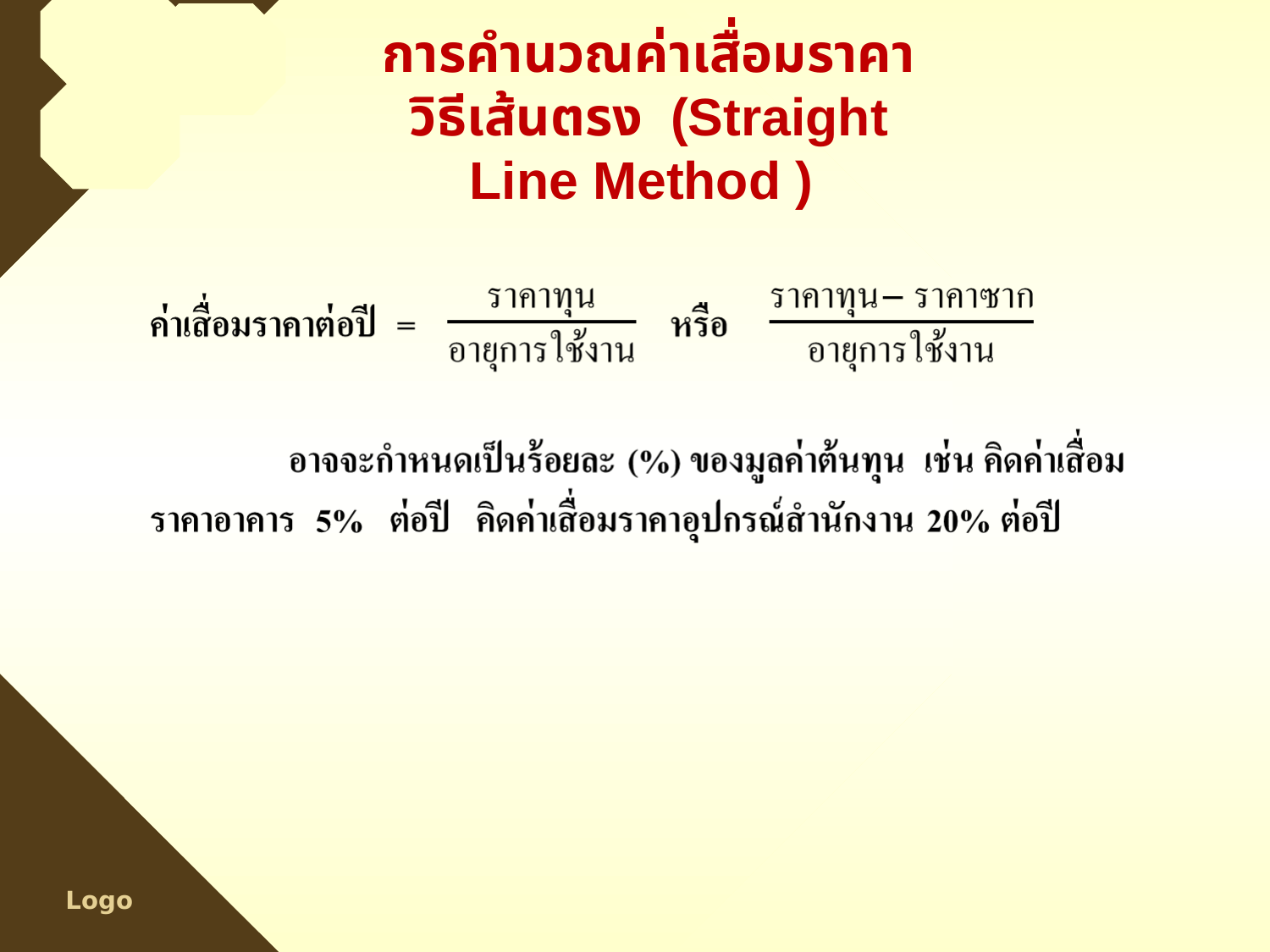

# การคำนวณค่าเสื่อมราคา วิธีเส้นตรง  (Straight Line Method )

Logo